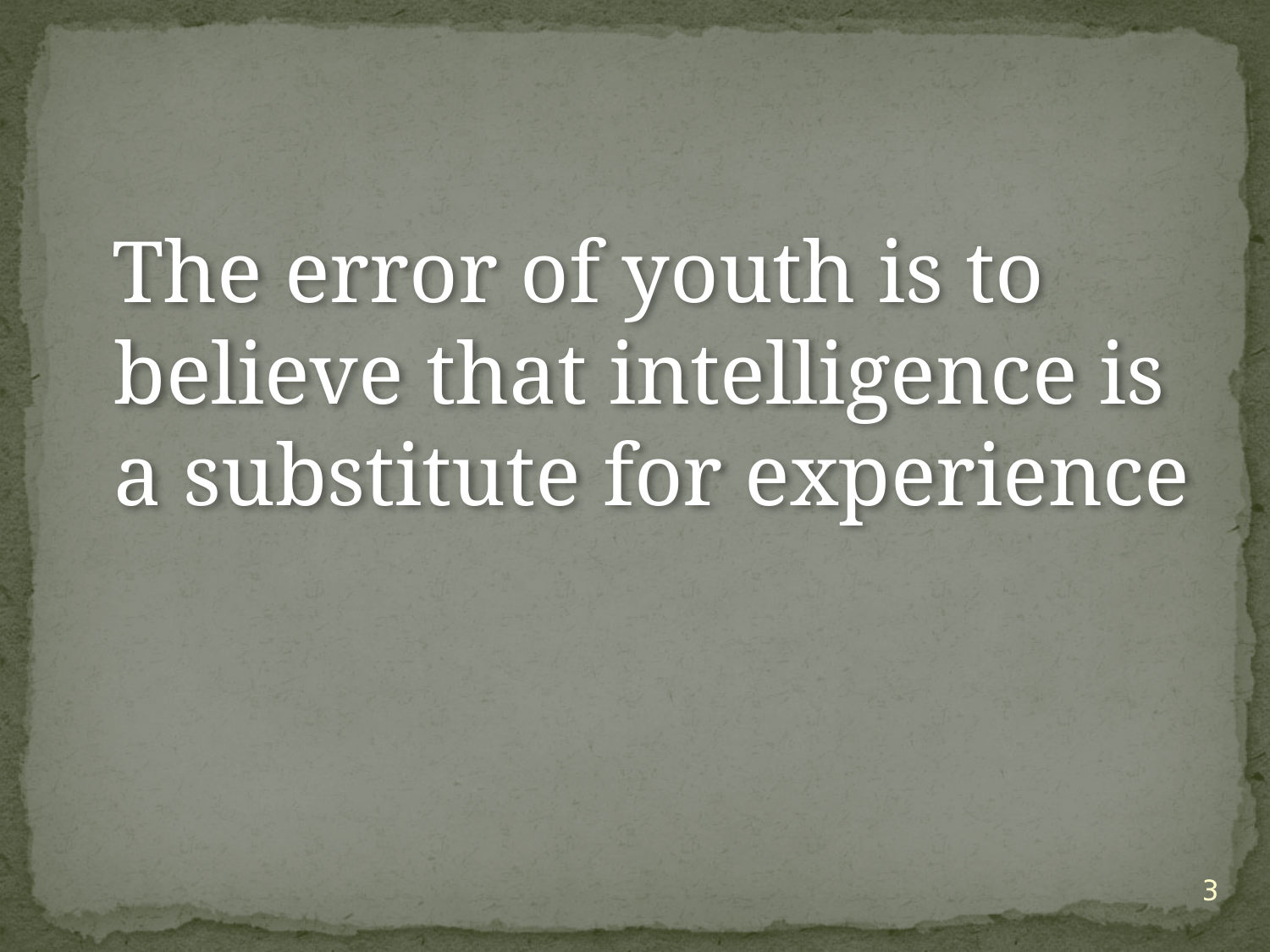

#
   The error of youth is to believe that intelligence is a substitute for experience
3